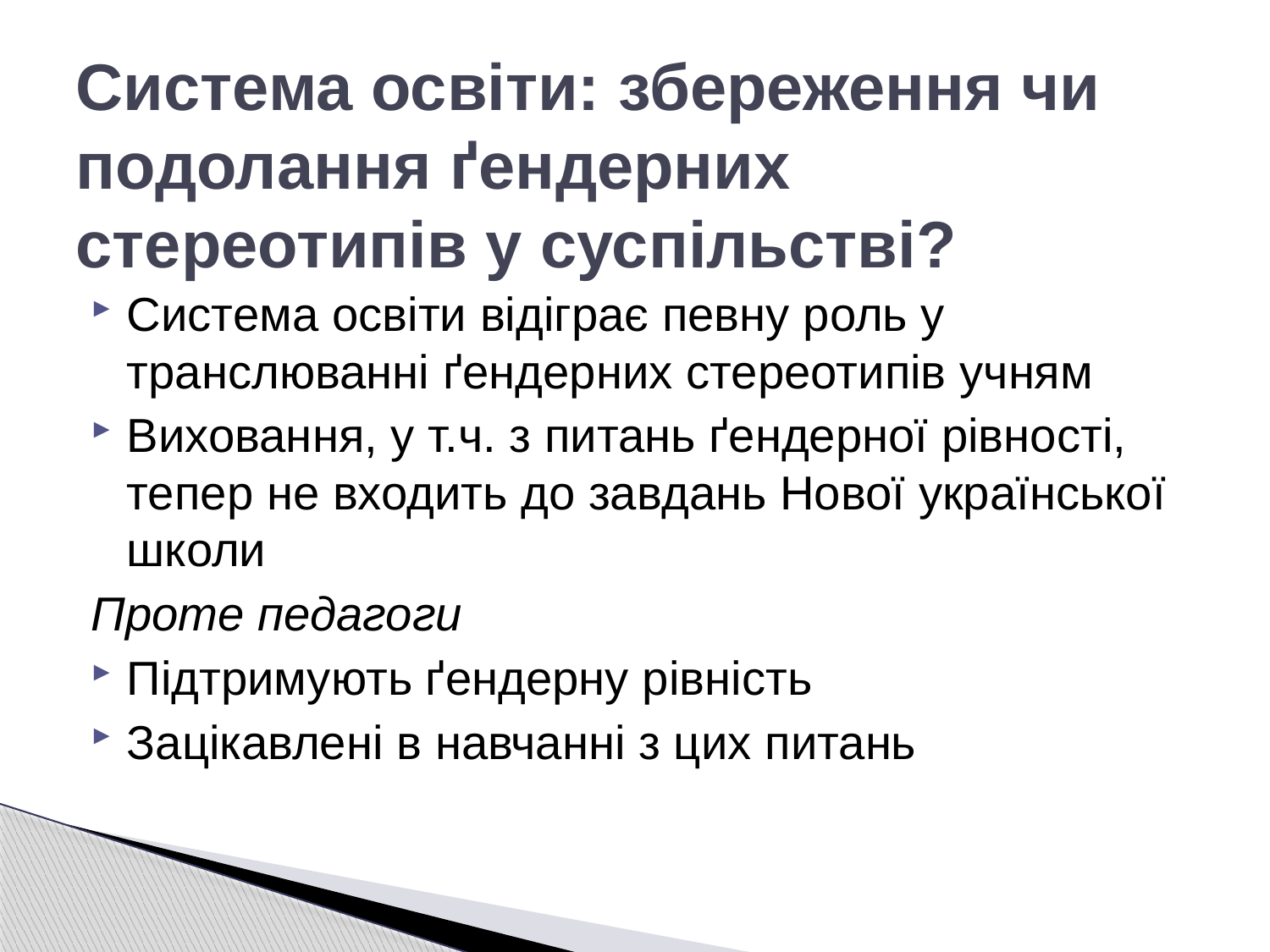

# Система освіти: збереження чи подолання ґендерних стереотипів у суспільстві?
Система освіти відіграє певну роль у транслюванні ґендерних стереотипів учням
Виховання, у т.ч. з питань ґендерної рівності, тепер не входить до завдань Нової української школи
Проте педагоги
Підтримують ґендерну рівність
Зацікавлені в навчанні з цих питань